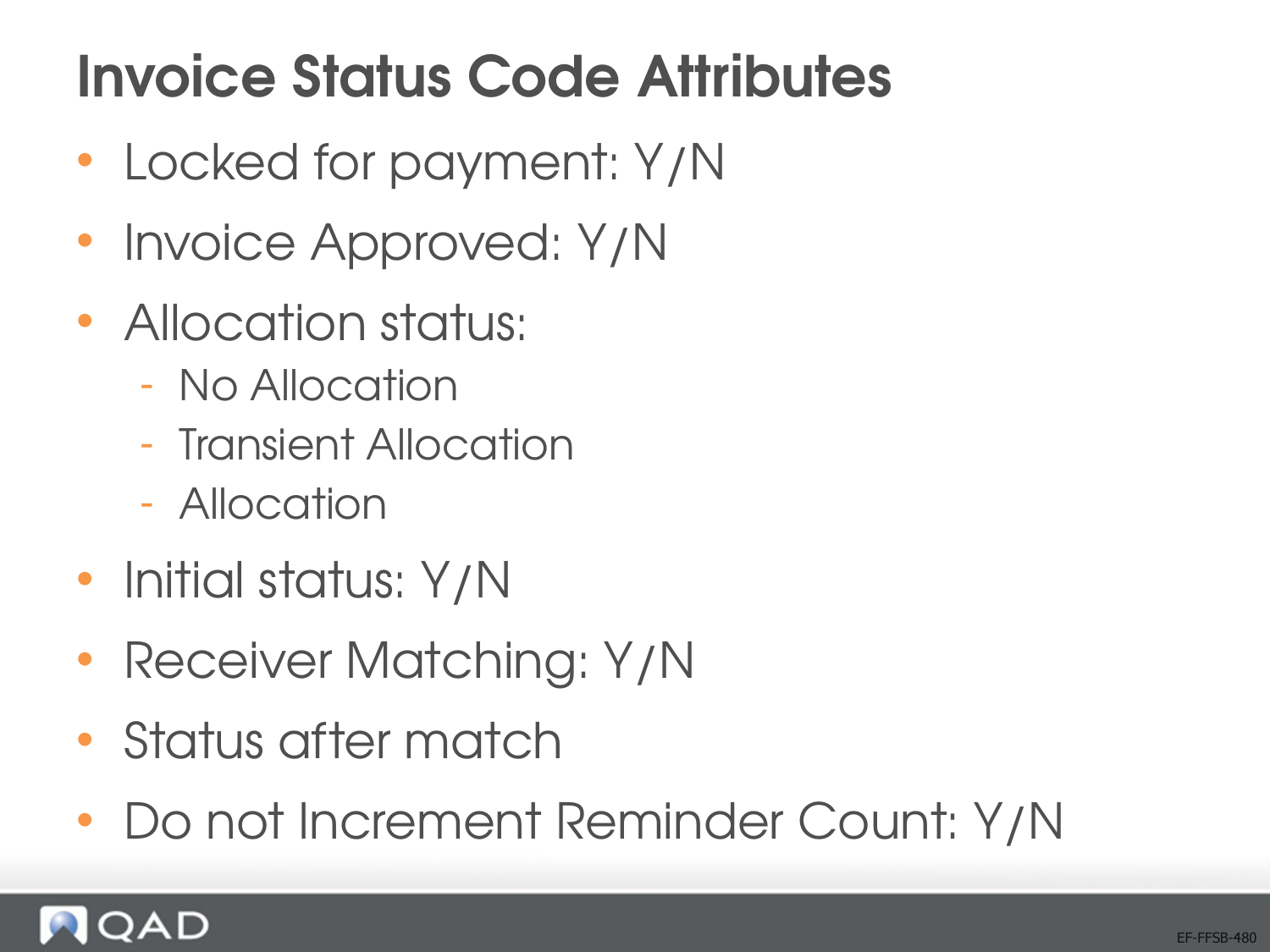

# Invoice Status Code Attributes
Locked for payment: Y/N
Invoice Approved: Y/N
Allocation status:
No Allocation
Transient Allocation
Allocation
Initial status: Y/N
Receiver Matching: Y/N
Status after match
Do not Increment Reminder Count: Y/N
EF-FFSB-480